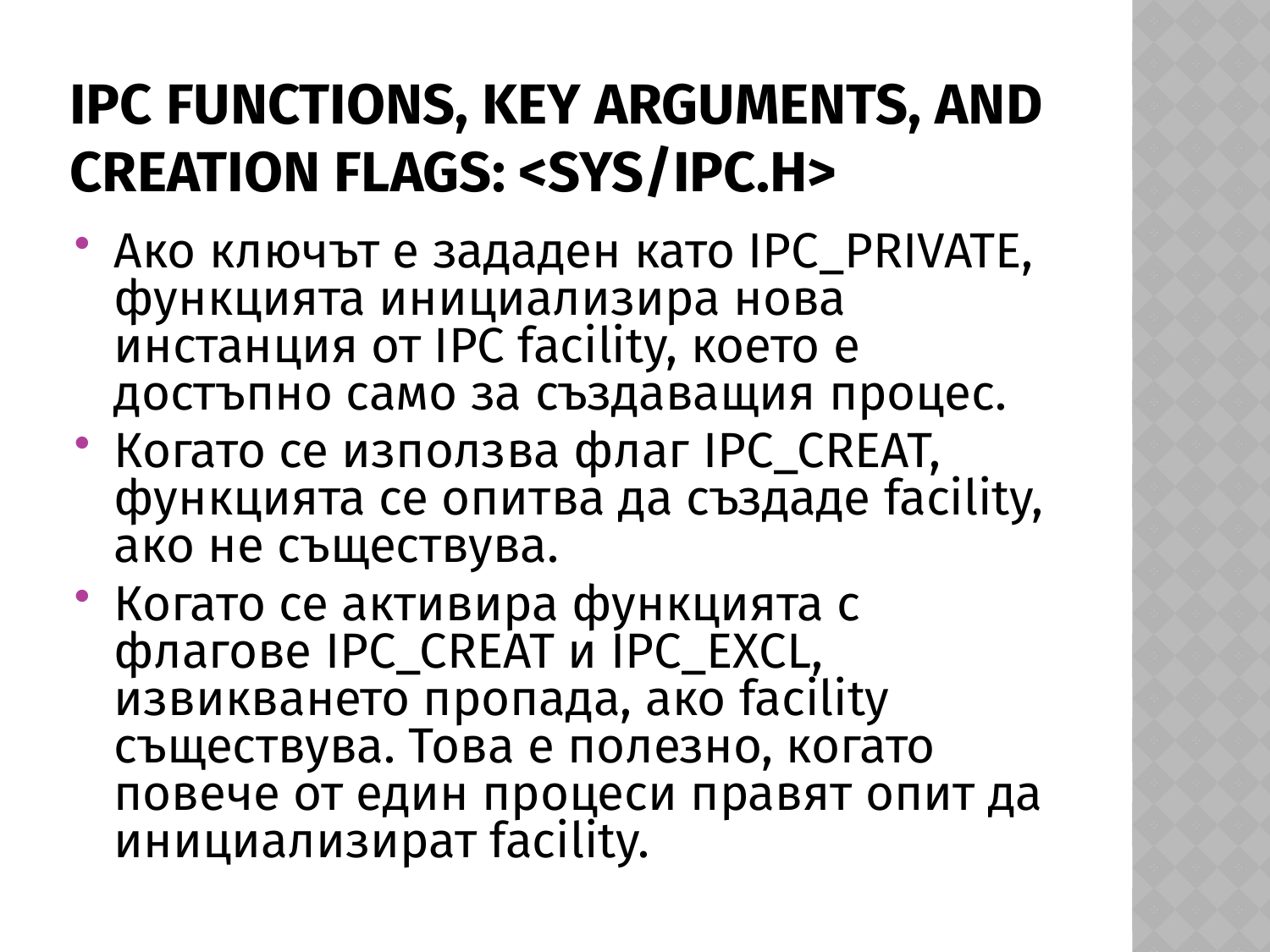

# IPC Functions, Key Arguments, and Creation Flags: <sys/ipc.h>
Ако ключът е зададен като IPC_PRIVATE, функцията инициализира нова инстанция от IPC facility, което е достъпно само за създаващия процес.
Когато се използва флаг IPC_CREAT, функцията се опитва да създаде facility, ако не съществува.
Когато се активира функцията с флагове IPC_CREAT и IPC_EXCL, извикването пропада, ако facility съществува. Това е полезно, когато повече от един процеси правят опит да инициализират facility.